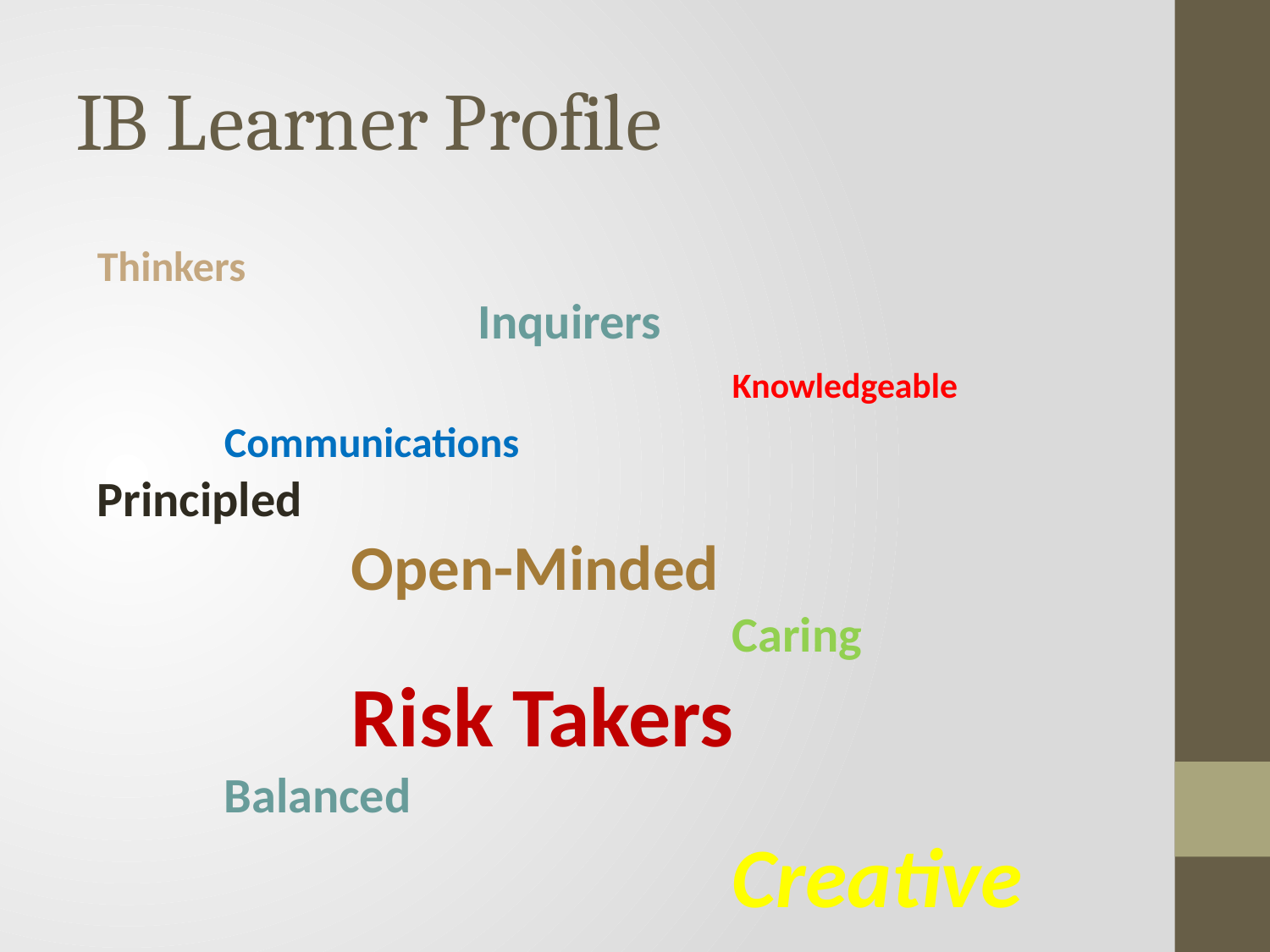

# IB Learner Profile
Thinkers
			Inquirers
					Knowledgeable
	Communications
Principled
		Open-Minded
					Caring
		Risk Takers
	Balanced
					Creative